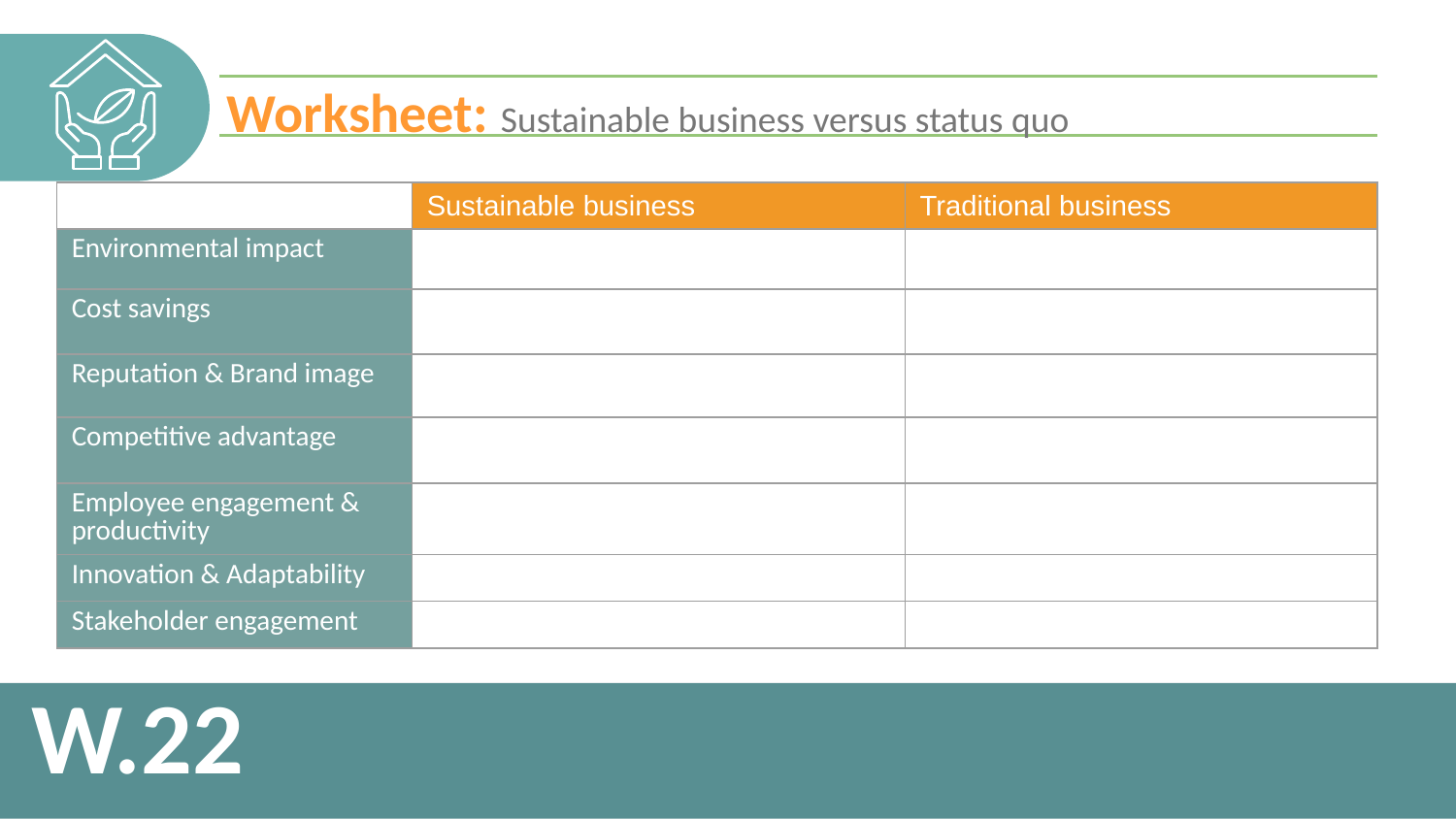

Worksheet: Sustainable business versus status quo

|  | Sustainable business | Traditional business |
| --- | --- | --- |
| Environmental impact |  |  |
| Cost savings |  |  |
| Reputation & Brand image |  |  |
| Competitive advantage |  |  |
| Employee engagement & productivity |  |  |
| Innovation & Adaptability |  |  |
| Stakeholder engagement |  |  |

W.22
54